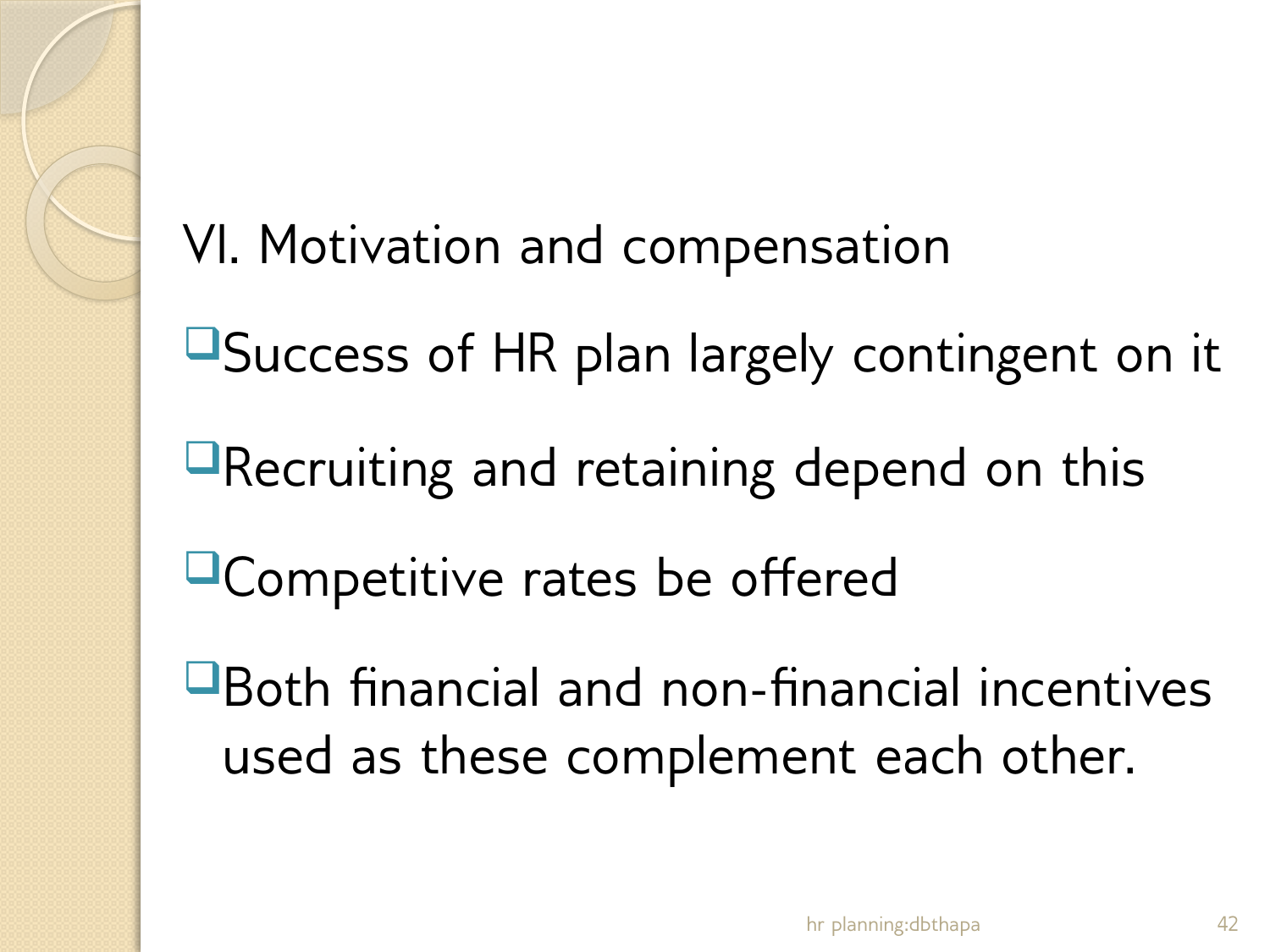

#
VI. Motivation and compensation

Success of HR plan largely contingent on it

Recruiting and retaining depend on this

Competitive rates be offered

Both financial and non-financial incentives used as these complement each other.
hr planning:dbthapa
42